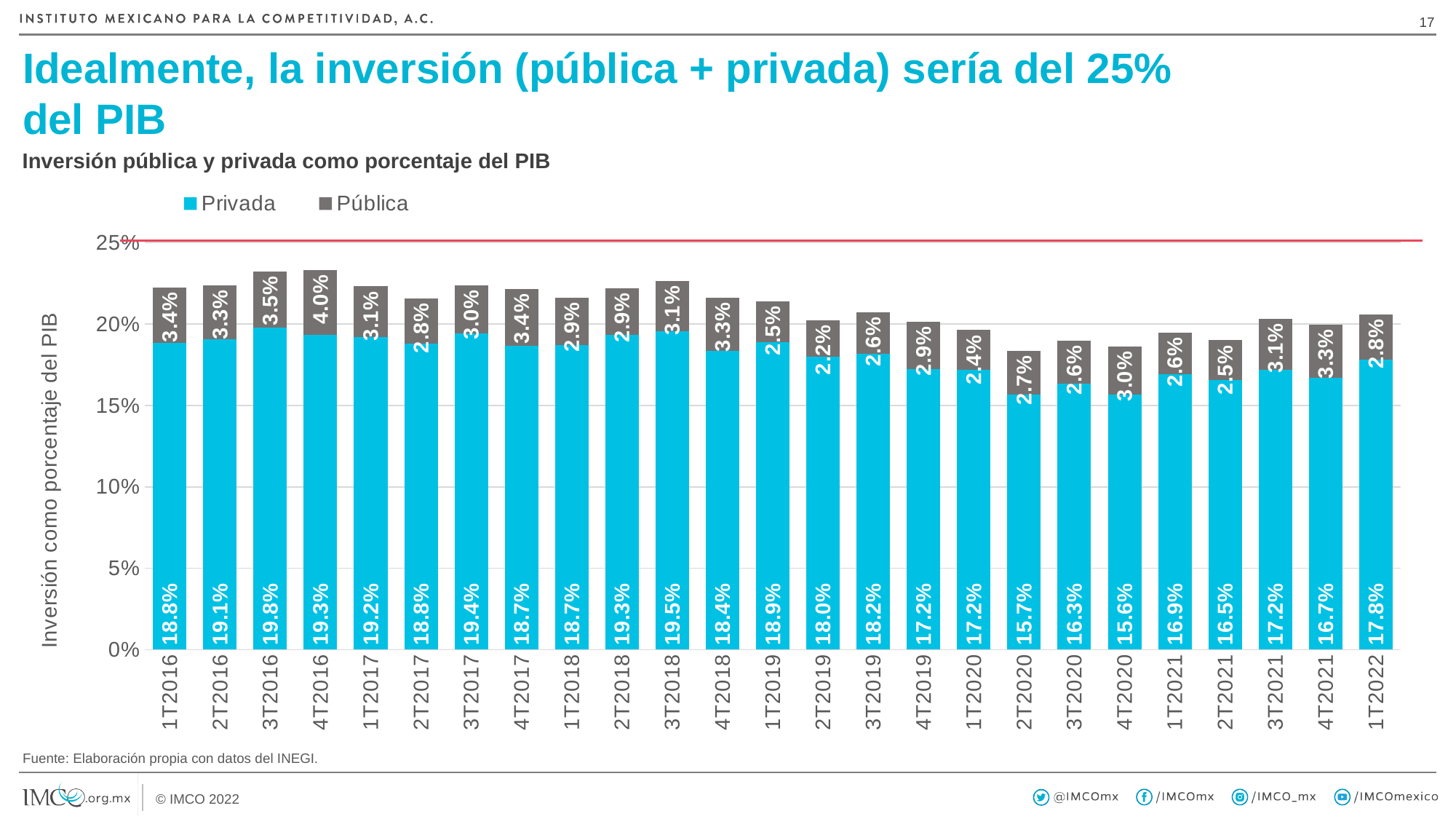

17
# Idealmente, la inversión (pública + privada) sería del 25% del PIB
Inversión pública y privada como porcentaje del PIB

### Chart

| Category | Privada | Pública |
|---|---|---|
| 1T2016 | 0.18827667176004967 | 0.03397015072682417 |
| 2T2016 | 0.19075274359145966 | 0.03304709055041741 |
| 3T2016 | 0.19772620516571102 | 0.03453612238580619 |
| 4T2016 | 0.19341239965380522 | 0.03968100988297162 |
| 1T2017 | 0.19214921160167592 | 0.03090209416124762 |
| 2T2017 | 0.18782277146359883 | 0.027693393933010593 |
| 3T2017 | 0.1941320328867229 | 0.029718706539639952 |
| 4T2017 | 0.18681282835938362 | 0.034495231253306245 |
| 1T2018 | 0.18703906438284168 | 0.029001216947693968 |
| 2T2018 | 0.1932517260282189 | 0.028770608635966807 |
| 3T2018 | 0.19548149459421224 | 0.03084188034765797 |
| 4T2018 | 0.1835777659615826 | 0.032676876031294315 |
| 1T2019 | 0.18885958469514447 | 0.02514901407600615 |
| 2T2019 | 0.18006226065531272 | 0.02205793743487781 |
| 3T2019 | 0.18159011823750623 | 0.025519670614314885 |
| 4T2019 | 0.1724547515916228 | 0.02890407134196627 |
| 1T2020 | 0.17204909849277558 | 0.024181049249006624 |
| 2T2020 | 0.15677777887674238 | 0.026776287988282414 |
| 3T2020 | 0.1632889767998503 | 0.026336331468830538 |
| 4T2020 | 0.15647411682613943 | 0.029529587092532554 |
| 1T2021 | 0.16905809137797714 | 0.025630709493991877 |
| 2T2021 | 0.16546681104730354 | 0.02454831071477362 |
| 3T2021 | 0.17192113502743026 | 0.03109399839139036 |
| 4T2021 | 0.166907848727584 | 0.03280339729826679 |
| 1T2022 | 0.17796950386686633 | 0.02803051505622799 |
Fuente: Elaboración propia con datos del INEGI.